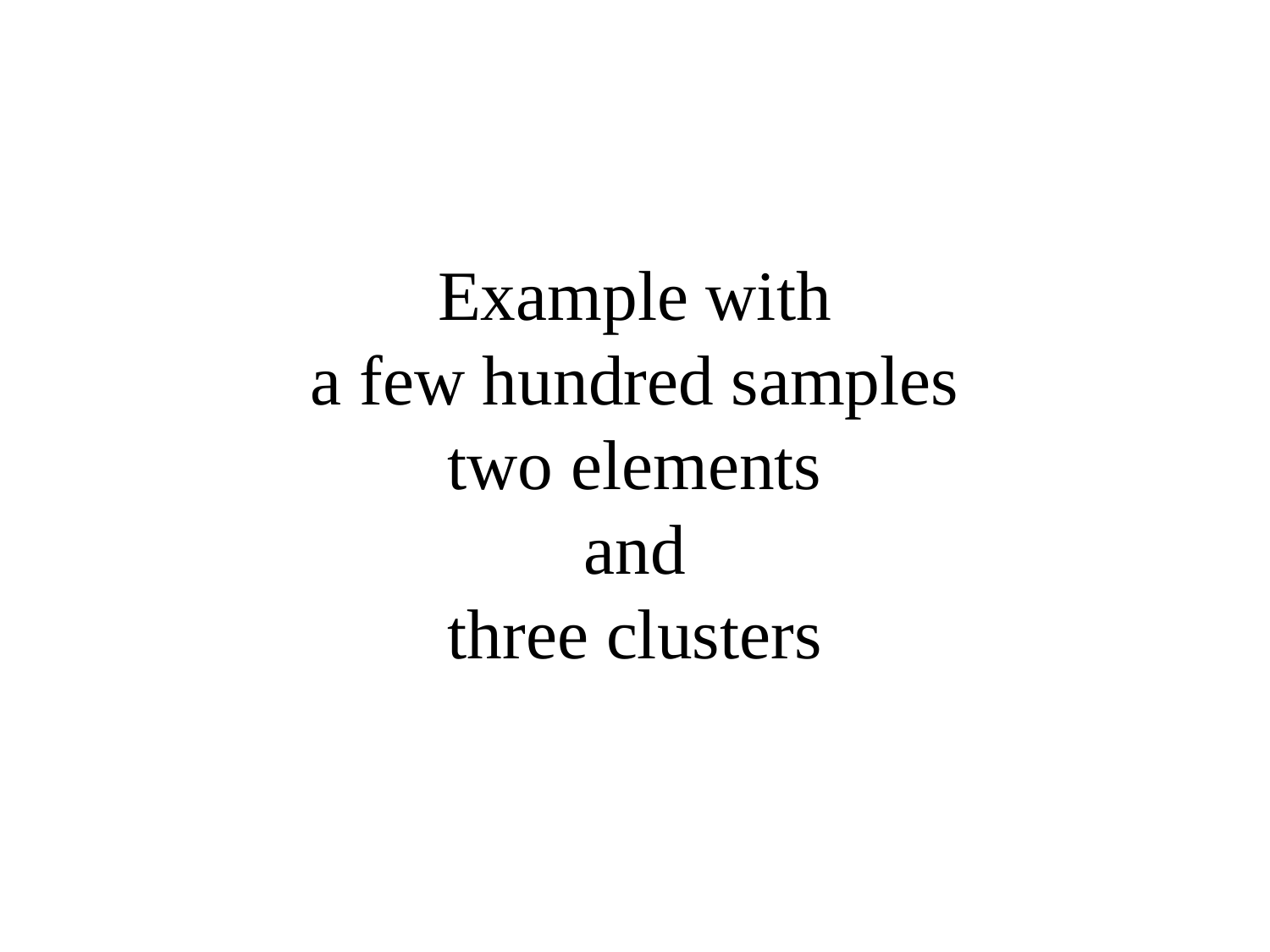

Example with
a few hundred samples
two elements
and
three clusters